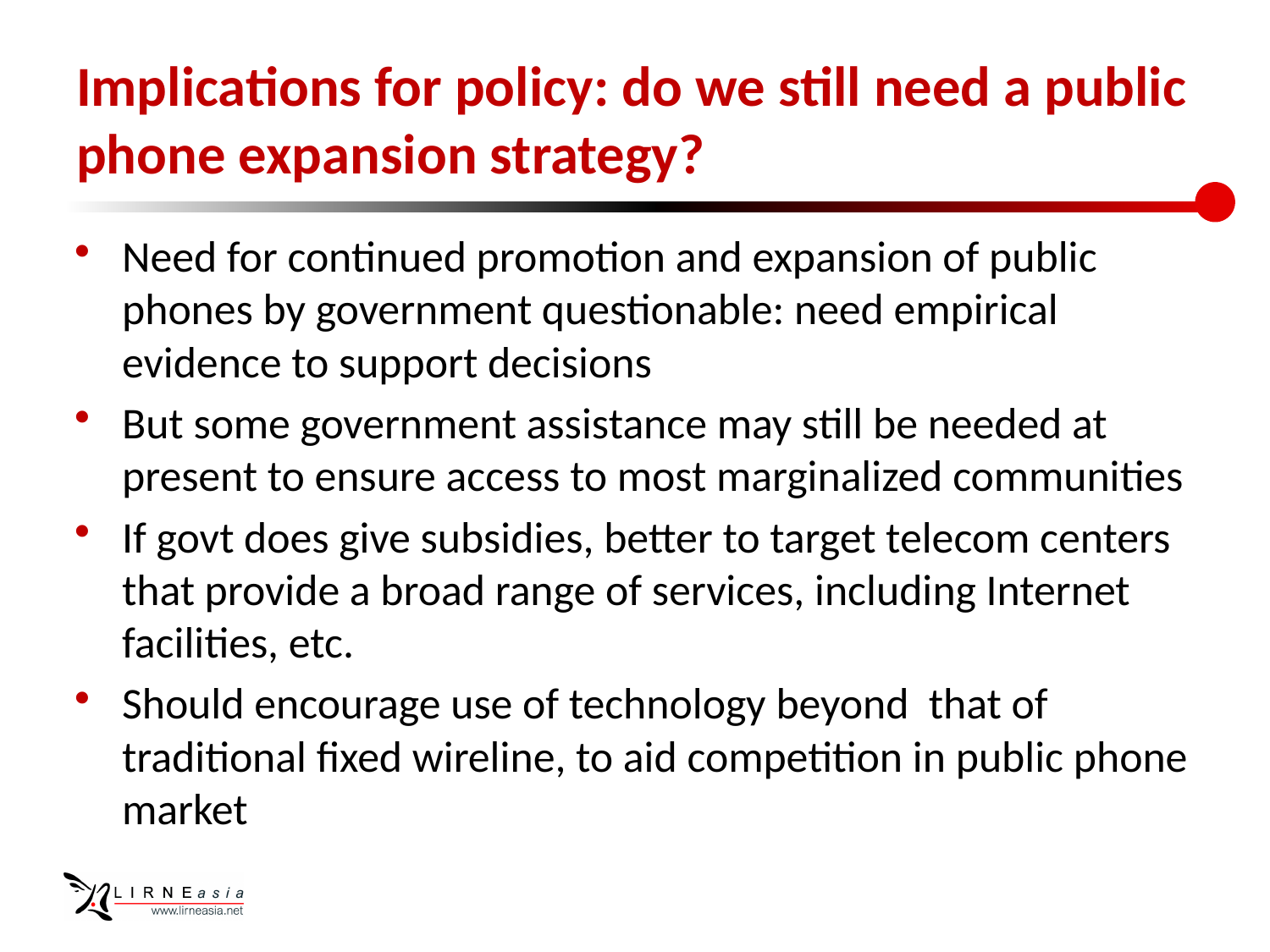

# Implications for policy: do we still need a public phone expansion strategy?
Need for continued promotion and expansion of public phones by government questionable: need empirical evidence to support decisions
But some government assistance may still be needed at present to ensure access to most marginalized communities
If govt does give subsidies, better to target telecom centers that provide a broad range of services, including Internet facilities, etc.
Should encourage use of technology beyond  that of traditional fixed wireline, to aid competition in public phone market